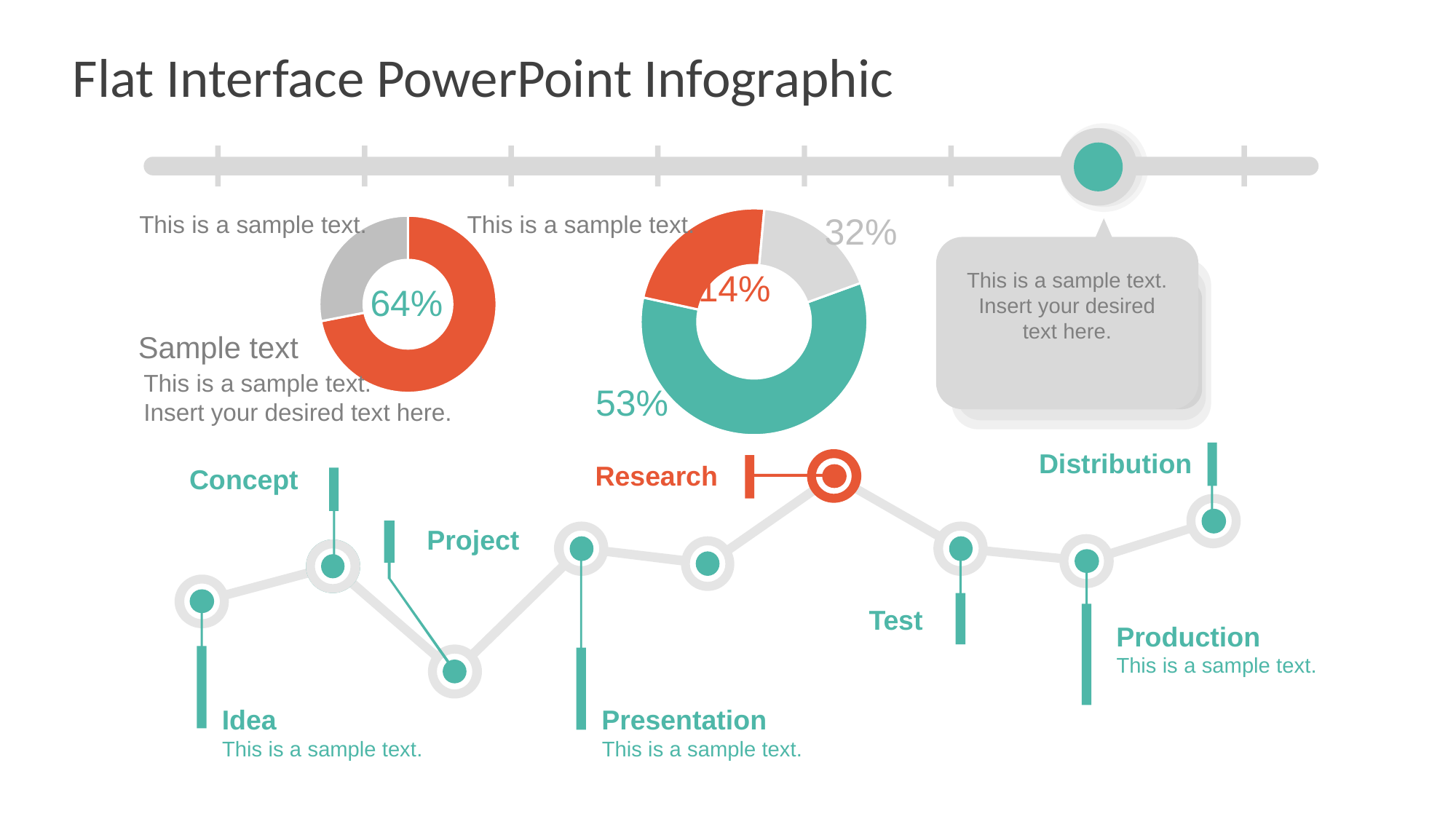

# Flat Interface PowerPoint Infographic

32%

### Chart

| Category | Sales |
|---|---|
| 1st Qtr | 8.200000000000001 |
| 2nd Qtr | 3.2 |
| 3rd | 2.5 |
This is a sample text.
This is a sample text.

### Chart

| Category | Sales |
|---|---|
| 1st Qtr | 8.200000000000001 |
| 2nd Qtr | 3.2 |
This is a sample text.
Insert your desired text here.

14%

64%

Sample text
This is a sample text.
Insert your desired text here.
53%
Distribution

Research
Concept
Project
Test
Production
This is a sample text.
Idea
Presentation
This is a sample text.
This is a sample text.